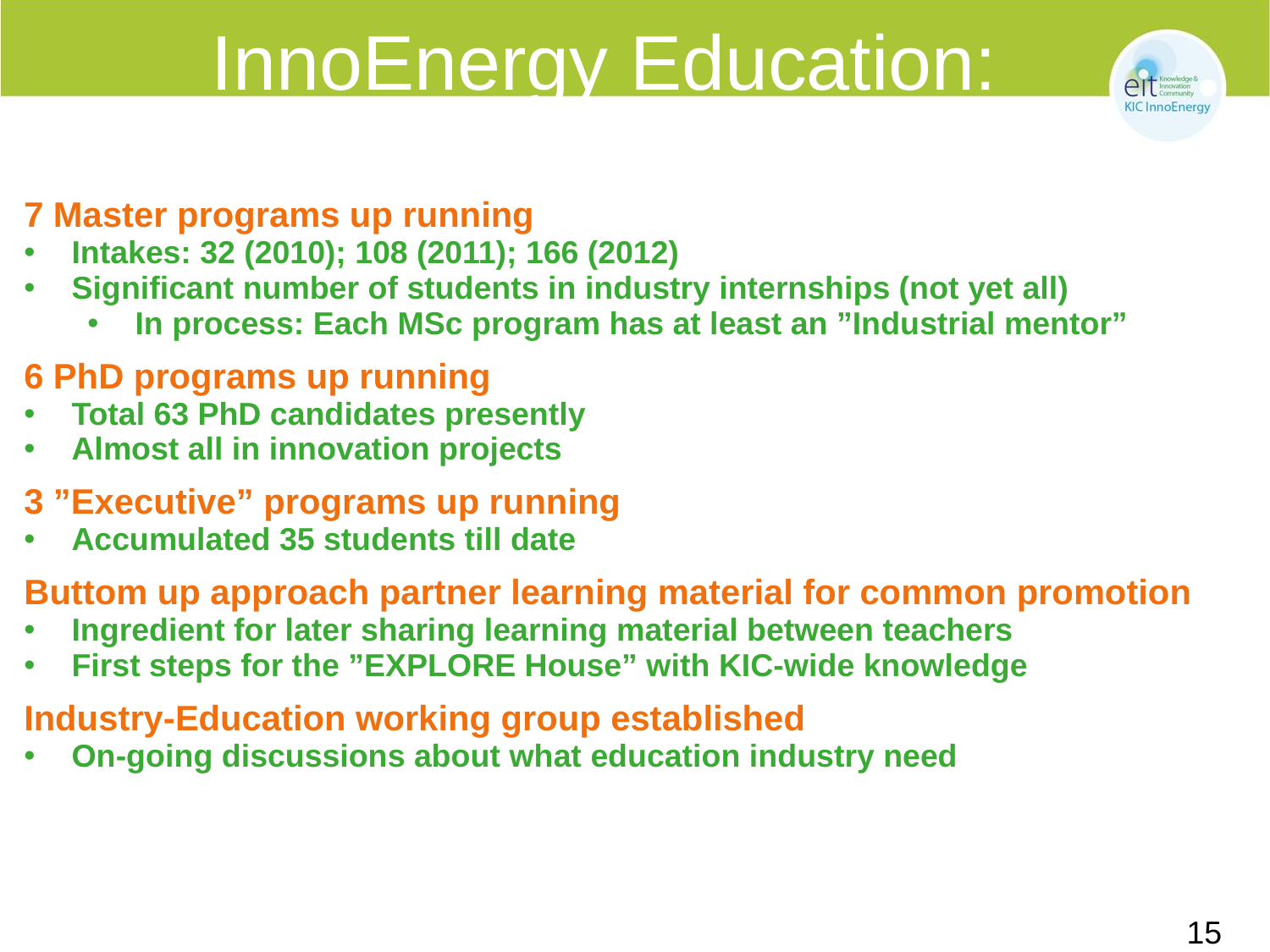

# InnoEnergy Education: Achievements 2012
7 Master programs up running
Intakes: 32 (2010); 108 (2011); 166 (2012)
Significant number of students in industry internships (not yet all)
In process: Each MSc program has at least an ”Industrial mentor”

6 PhD programs up running
Total 63 PhD candidates presently
Almost all in innovation projects

3 ”Executive” programs up running
Accumulated 35 students till date

Buttom up approach partner learning material for common promotion
Ingredient for later sharing learning material between teachers
First steps for the ”EXPLORE House” with KIC-wide knowledge

Industry-Education working group established
On-going discussions about what education industry need

15
Event, DD.MM.2012